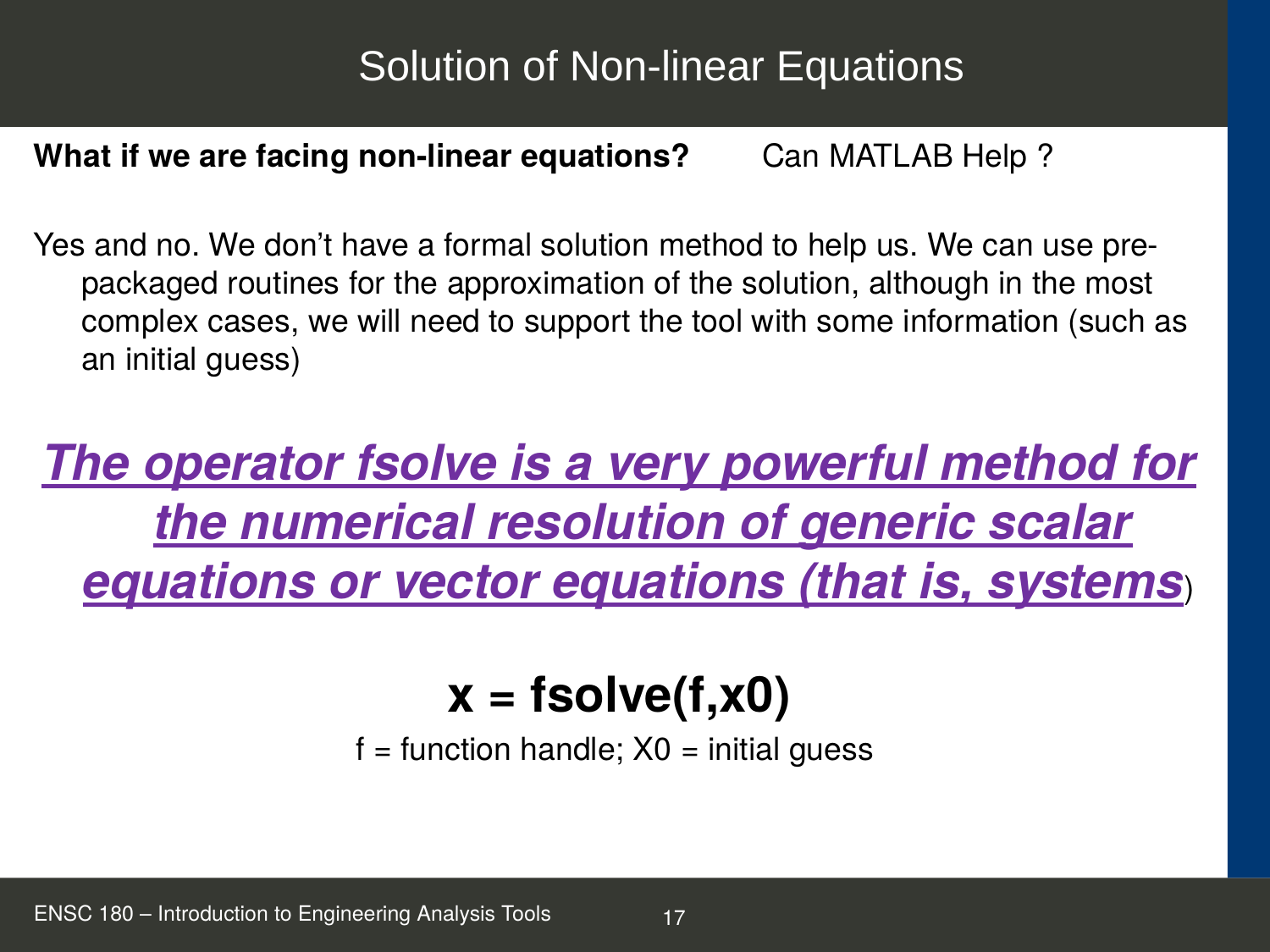

# Solution of Non-linear Equations
What if we are facing non-linear equations?        Can MATLAB Help ?

Yes and no. We don’t have a formal solution method to help us. We can use pre-packaged routines for the approximation of the solution, although in the most complex cases, we will need to support the tool with some information (such as an initial guess)

The operator fsolve is a very powerful method for the numerical resolution of generic scalar equations or vector equations (that is, systems)

x = fsolve(f,x0)
f = function handle; X0 = initial guess

ENSC 180 – Introduction to Engineering Analysis Tools